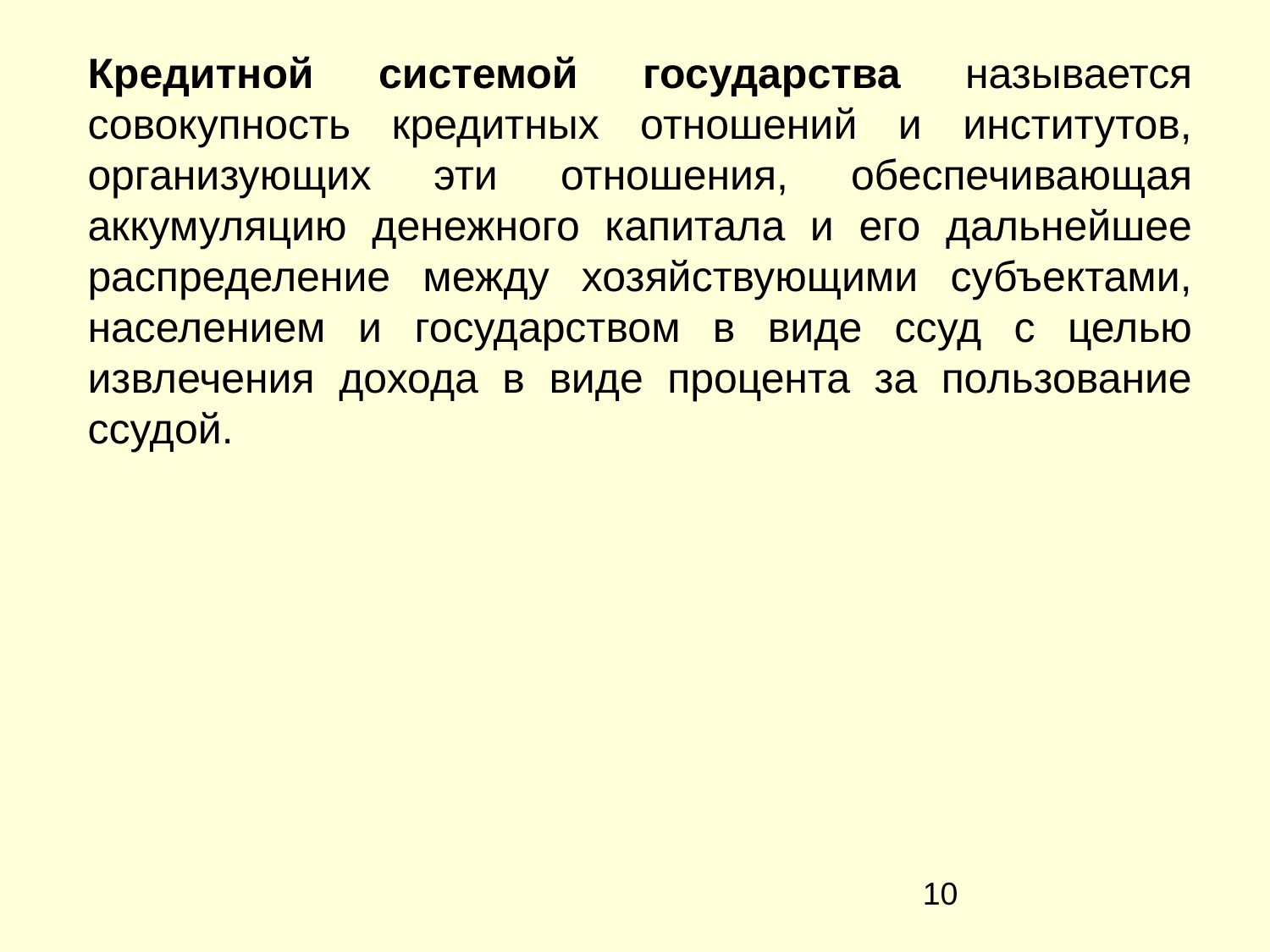

Кредитной системой государства называется совокупность кредитных отношений и институтов, организующих эти отношения, обеспечивающая аккумуляцию денежного капитала и его дальнейшее распределение между хозяйствующими субъектами, населением и государством в виде ссуд с целью извлечения дохода в виде процента за пользование ссудой.
10